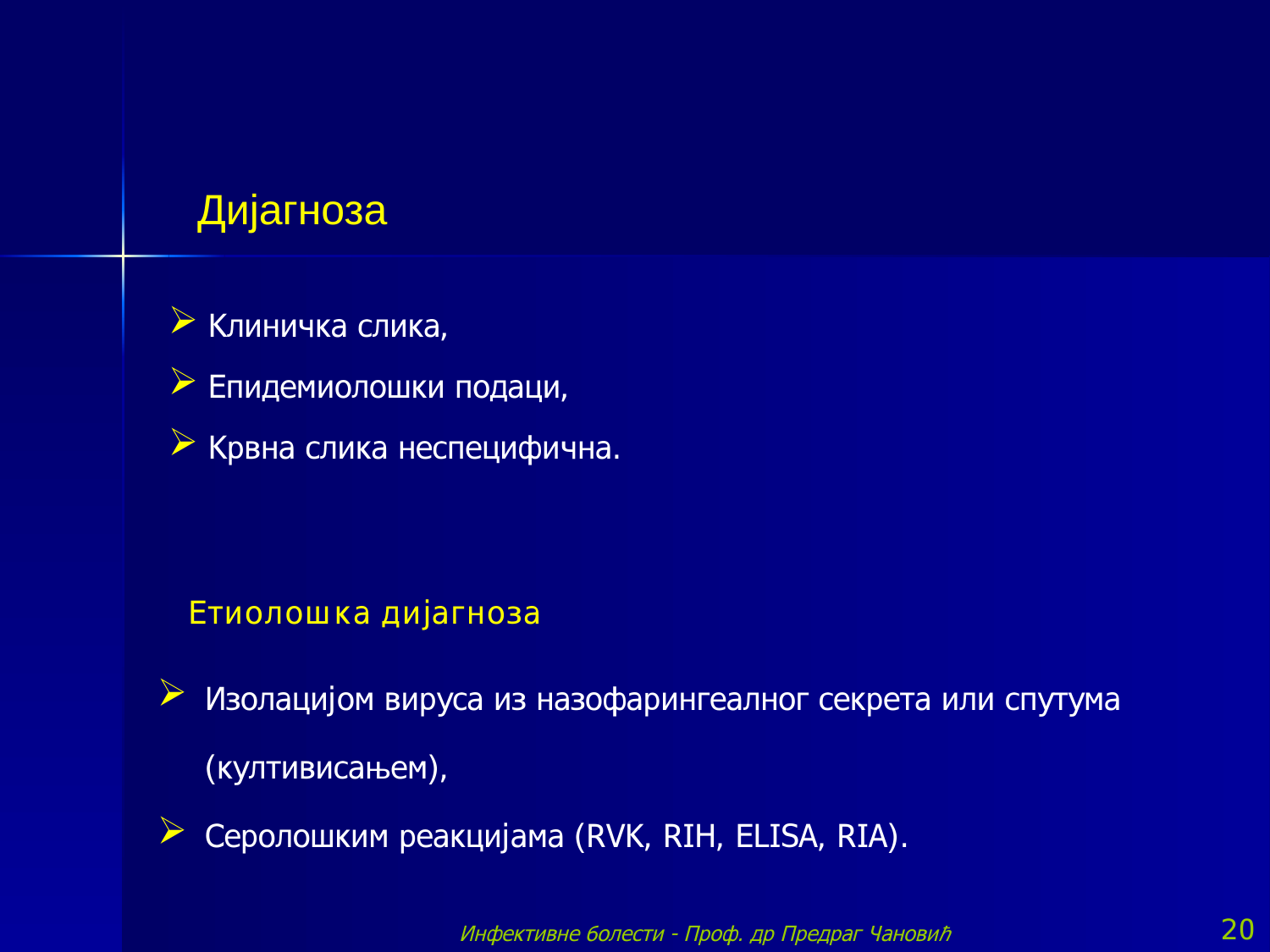

Дијагноза
 Клиничка слика,
 Епидемиолошки подаци,
 Крвна слика неспецифична.
Етиолошка дијагноза
Изолацијом вируса из назофарингеалног секрета или спутума (култивисањем),
Серолошким реакцијама (RVK, RIH, ELISA, RIA).
Инфективне болести - Проф. др Предраг Чановић
20